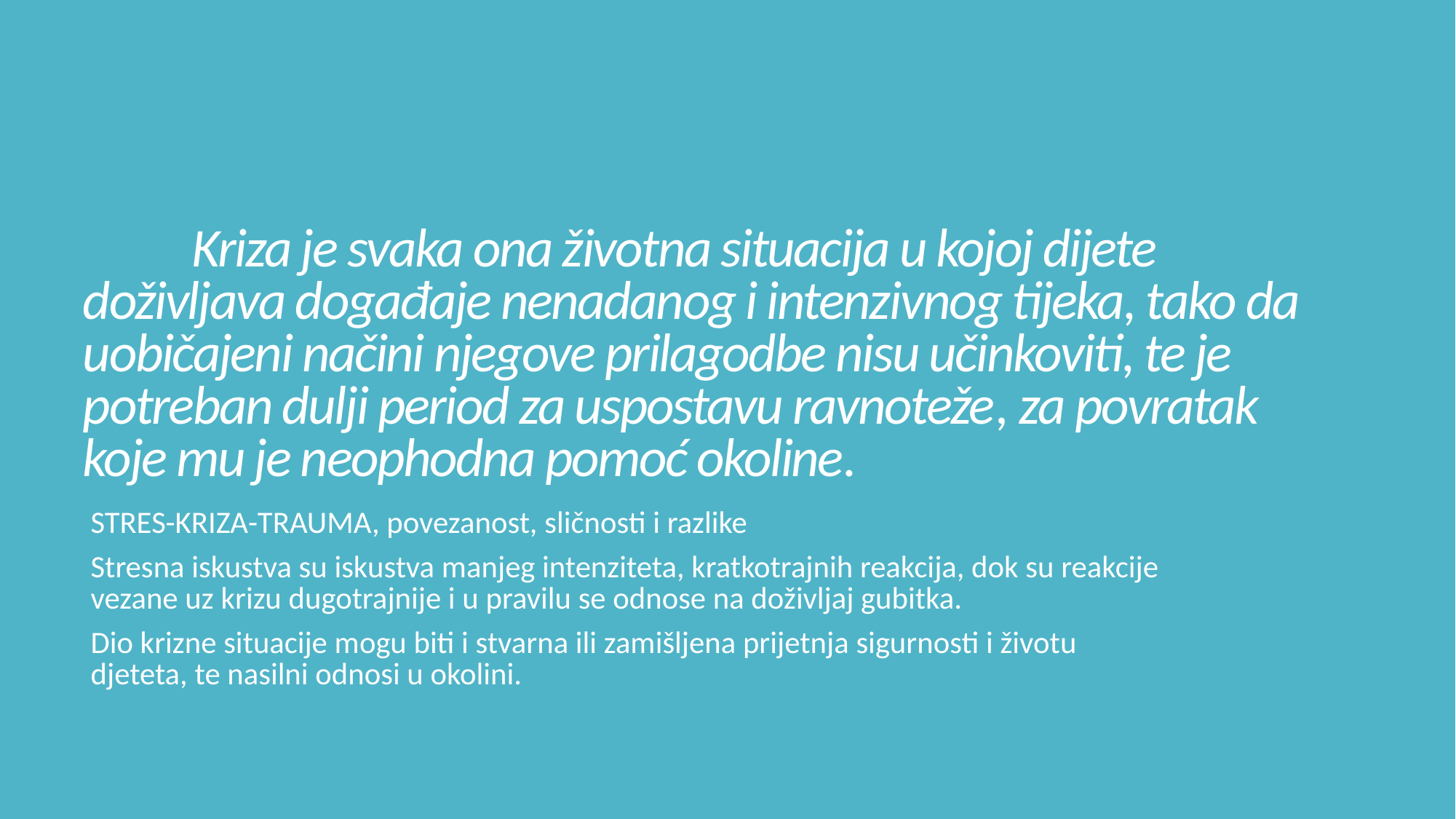

# Kriza je svaka ona životna situacija u kojoj dijete doživljava događaje nenadanog i intenzivnog tijeka, tako da uobičajeni načini njegove prilagodbe nisu učinkoviti, te je potreban dulji period za uspostavu ravnoteže, za povratak koje mu je neophodna pomoć okoline.

STRES-KRIZA-TRAUMA, povezanost, sličnosti i razlike
Stresna iskustva su iskustva manjeg intenziteta, kratkotrajnih reakcija, dok su reakcije vezane uz krizu dugotrajnije i u pravilu se odnose na doživljaj gubitka.
Dio krizne situacije mogu biti i stvarna ili zamišljena prijetnja sigurnosti i životu djeteta, te nasilni odnosi u okolini.